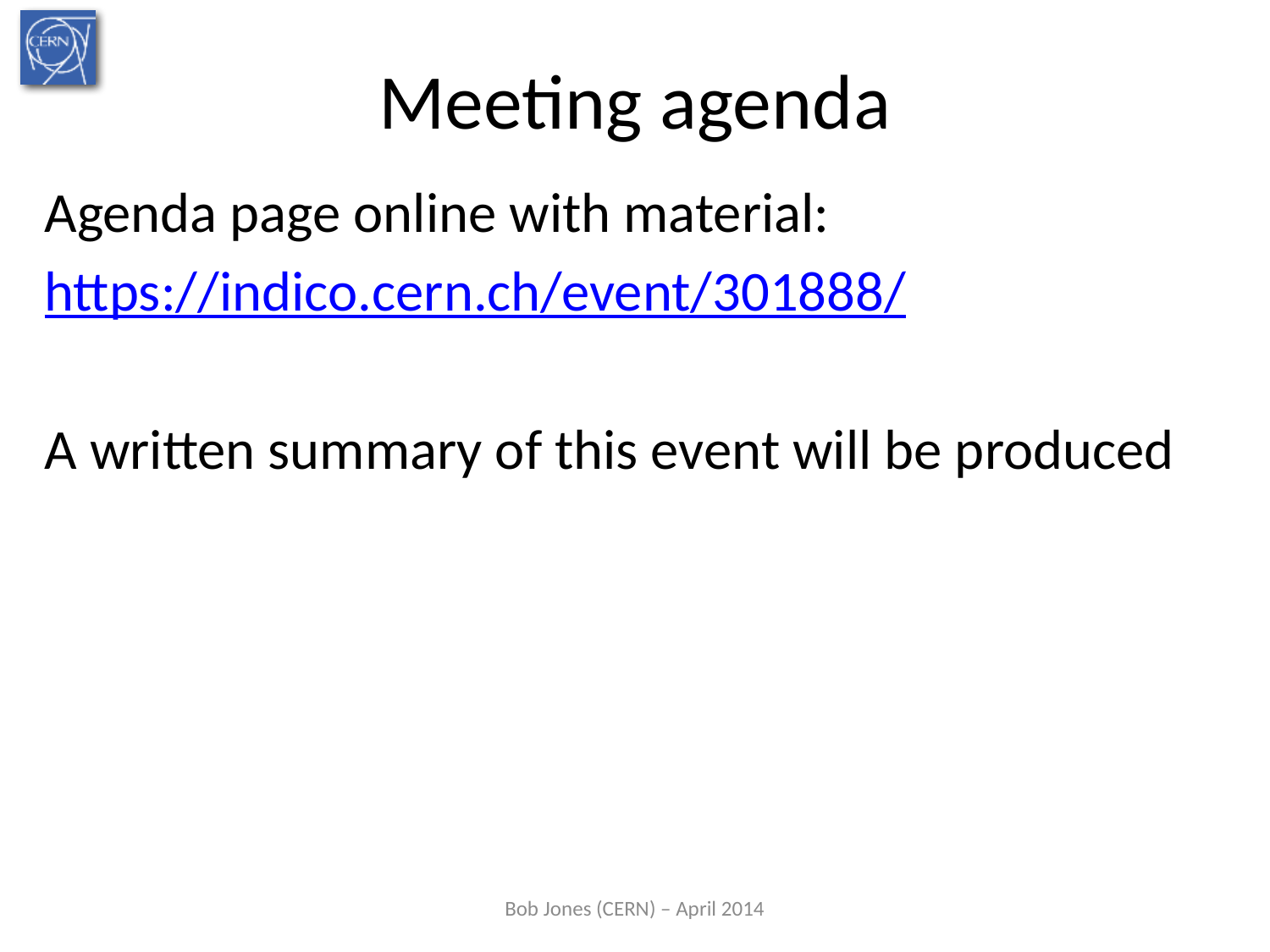

# Meeting agenda
Agenda page online with material:
https://indico.cern.ch/event/301888/

A written summary of this event will be produced

Bob Jones (CERN) – April 2014